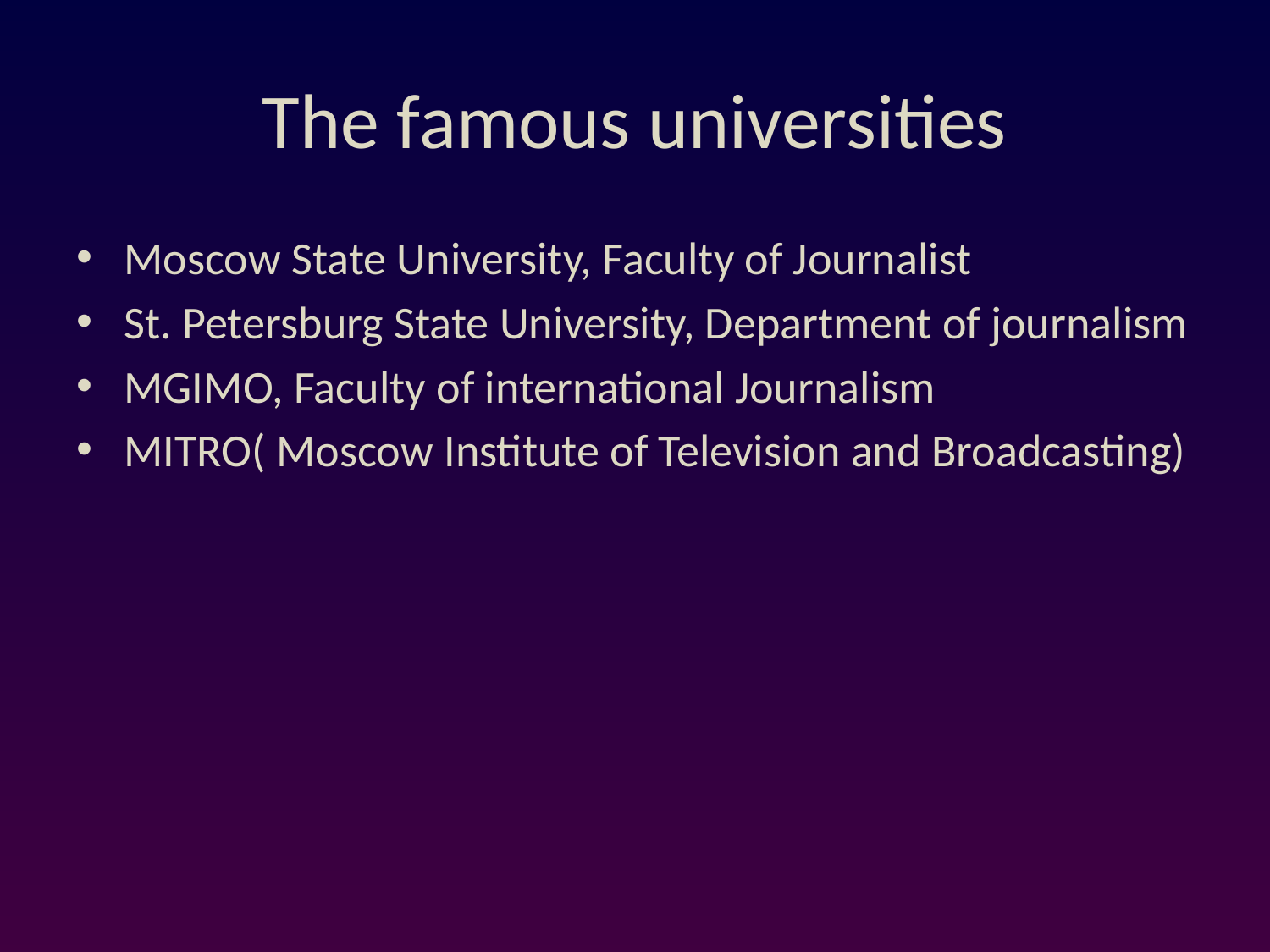

# The famous universities
Moscow State University, Faculty of Journalist
St. Petersburg State University, Department of journalism
MGIMO, Faculty of international Journalism
MITRO( Moscow Institute of Television and Broadcasting)